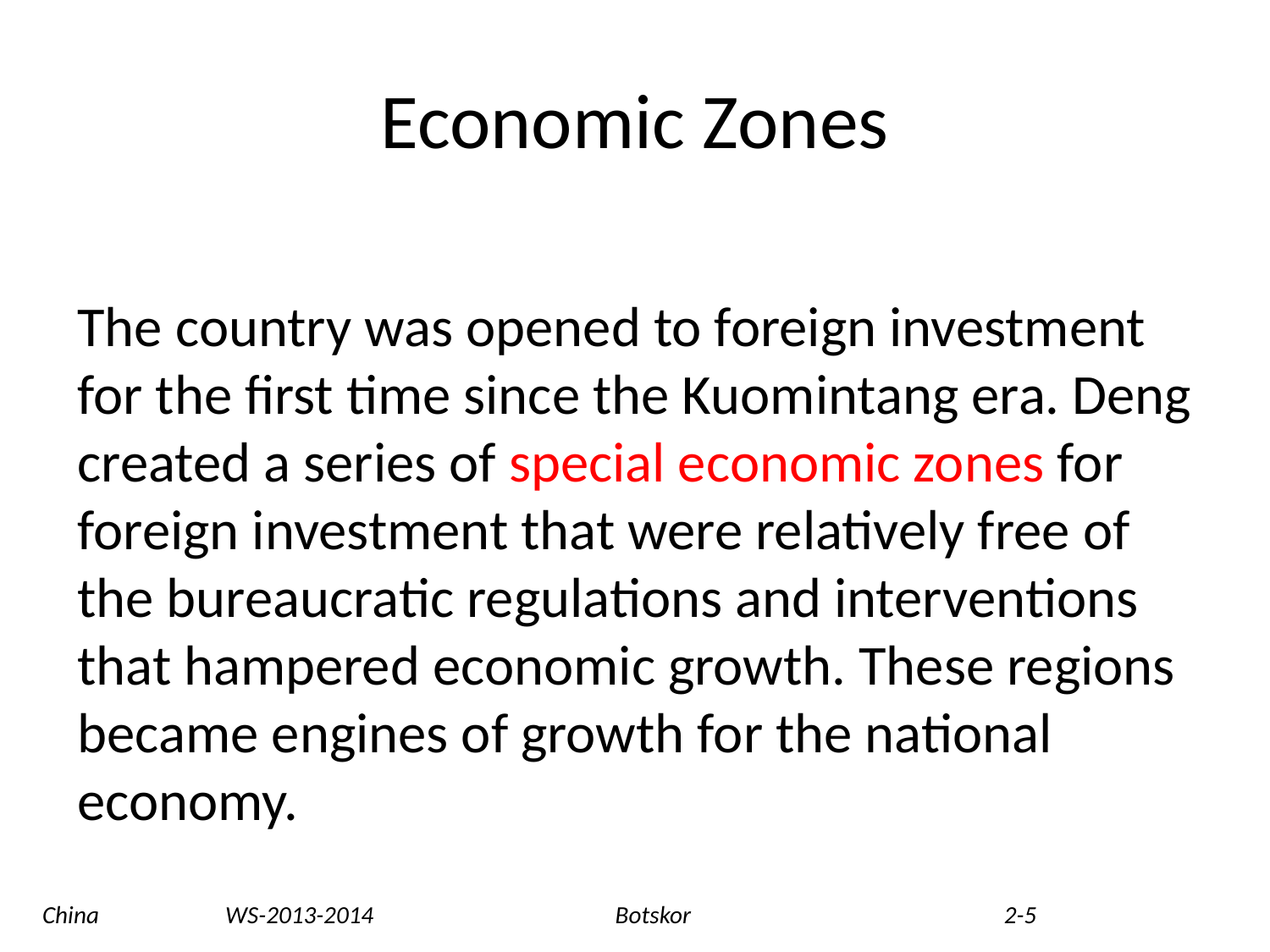

# Economic Zones

The country was opened to foreign investment for the first time since the Kuomintang era. Deng created a series of special economic zones for foreign investment that were relatively free of the bureaucratic regulations and interventions that hampered economic growth. These regions became engines of growth for the national economy.
China                       WS-2013-2014                                            Botskor                                                         2-5